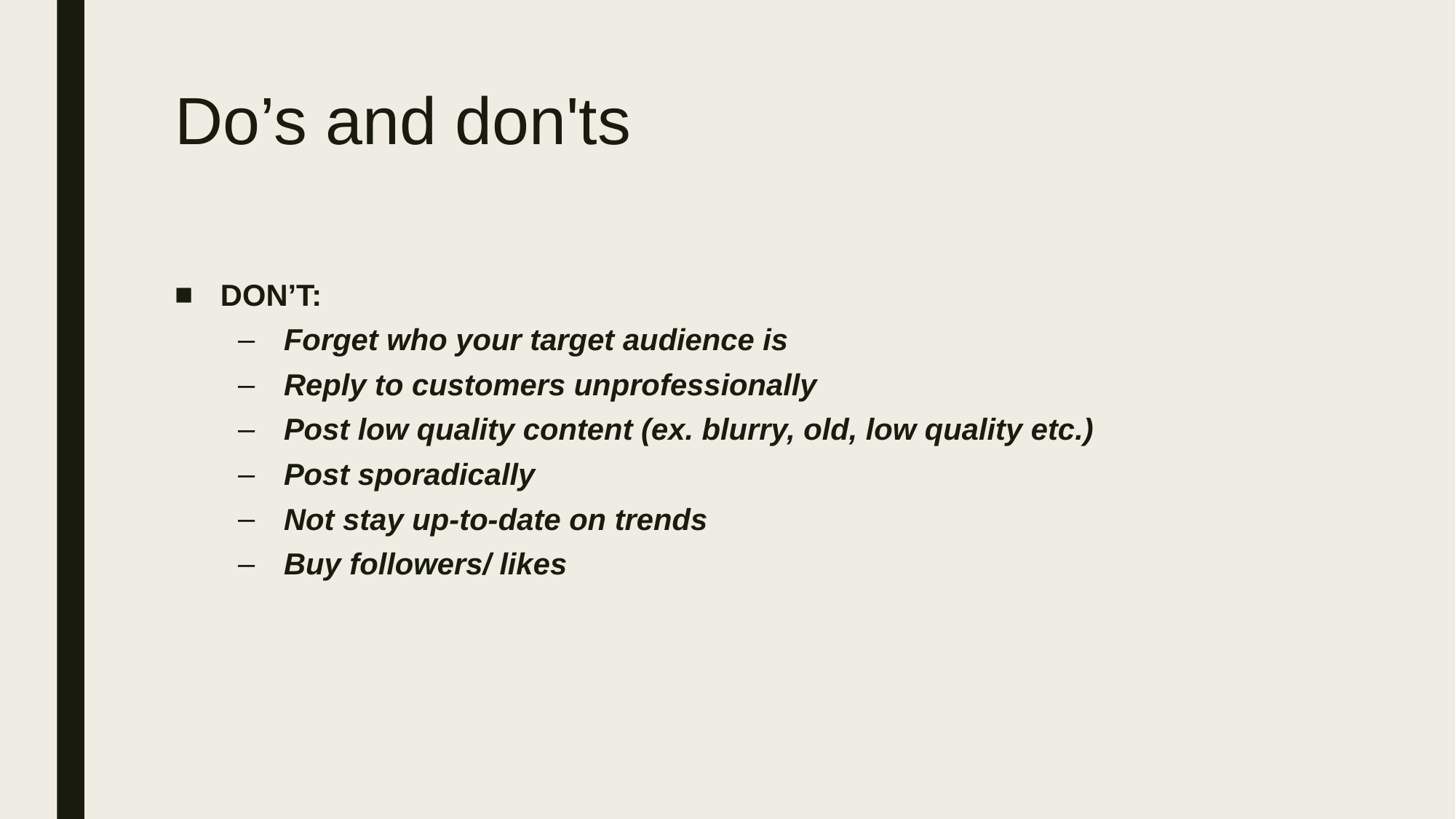

# Do’s and don'ts
DON’T:
Forget who your target audience is
Reply to customers unprofessionally
Post low quality content (ex. blurry, old, low quality etc.)
Post sporadically
Not stay up-to-date on trends
Buy followers/ likes